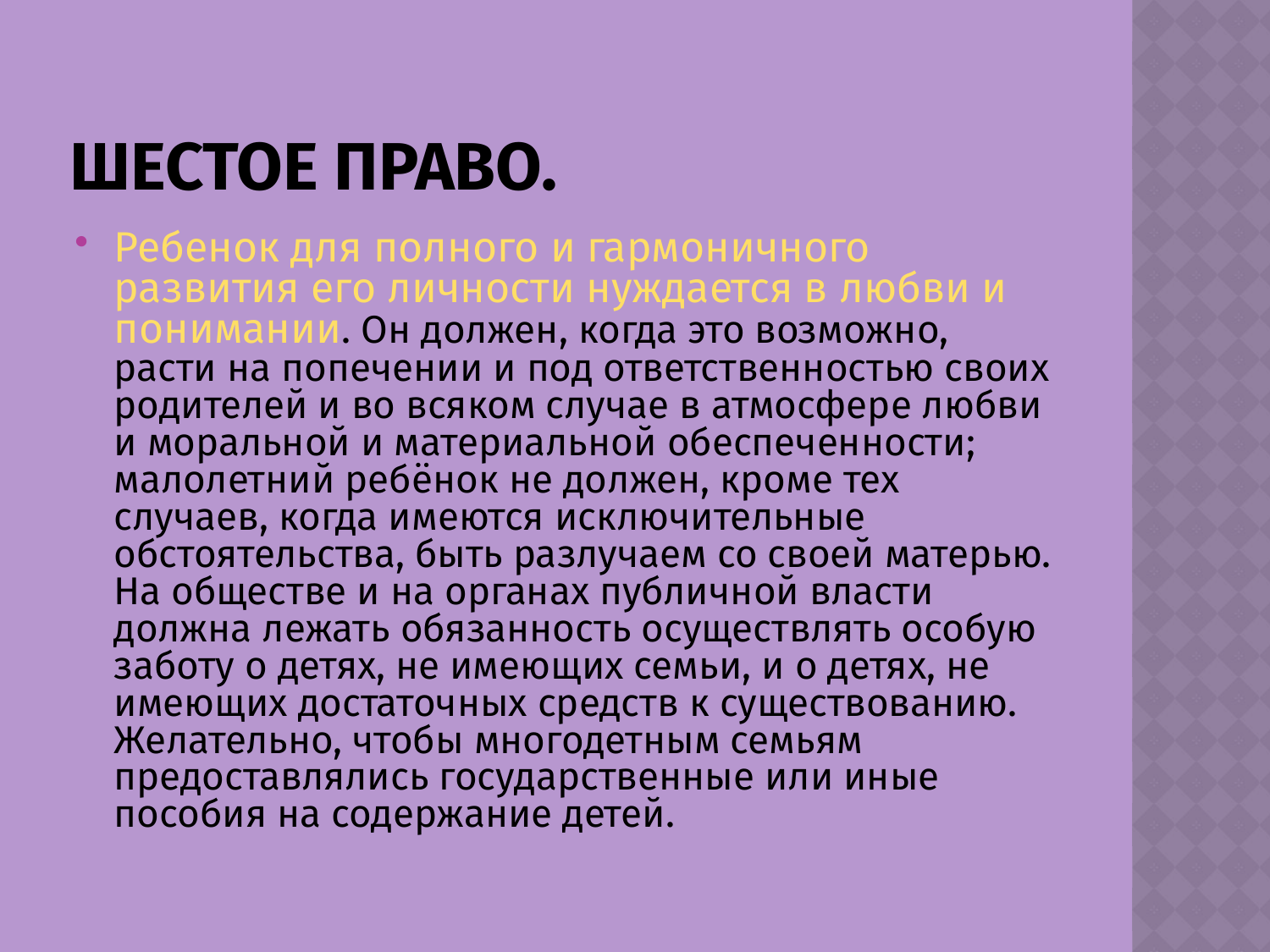

# Шестое право.
Ребенок для полного и гармоничного развития его личности нуждается в любви и понимании. Он должен, когда это возможно, расти на попечении и под ответственностью своих родителей и во всяком случае в атмосфере любви и моральной и материальной обеспеченности; малолетний ребёнок не должен, кроме тех случаев, когда имеются исключительные обстоятельства, быть разлучаем со своей матерью. На обществе и на органах публичной власти должна лежать обязанность осуществлять особую заботу о детях, не имеющих семьи, и о детях, не имеющих достаточных средств к существованию. Желательно, чтобы многодетным семьям предоставлялись государственные или иные пособия на содержание детей.